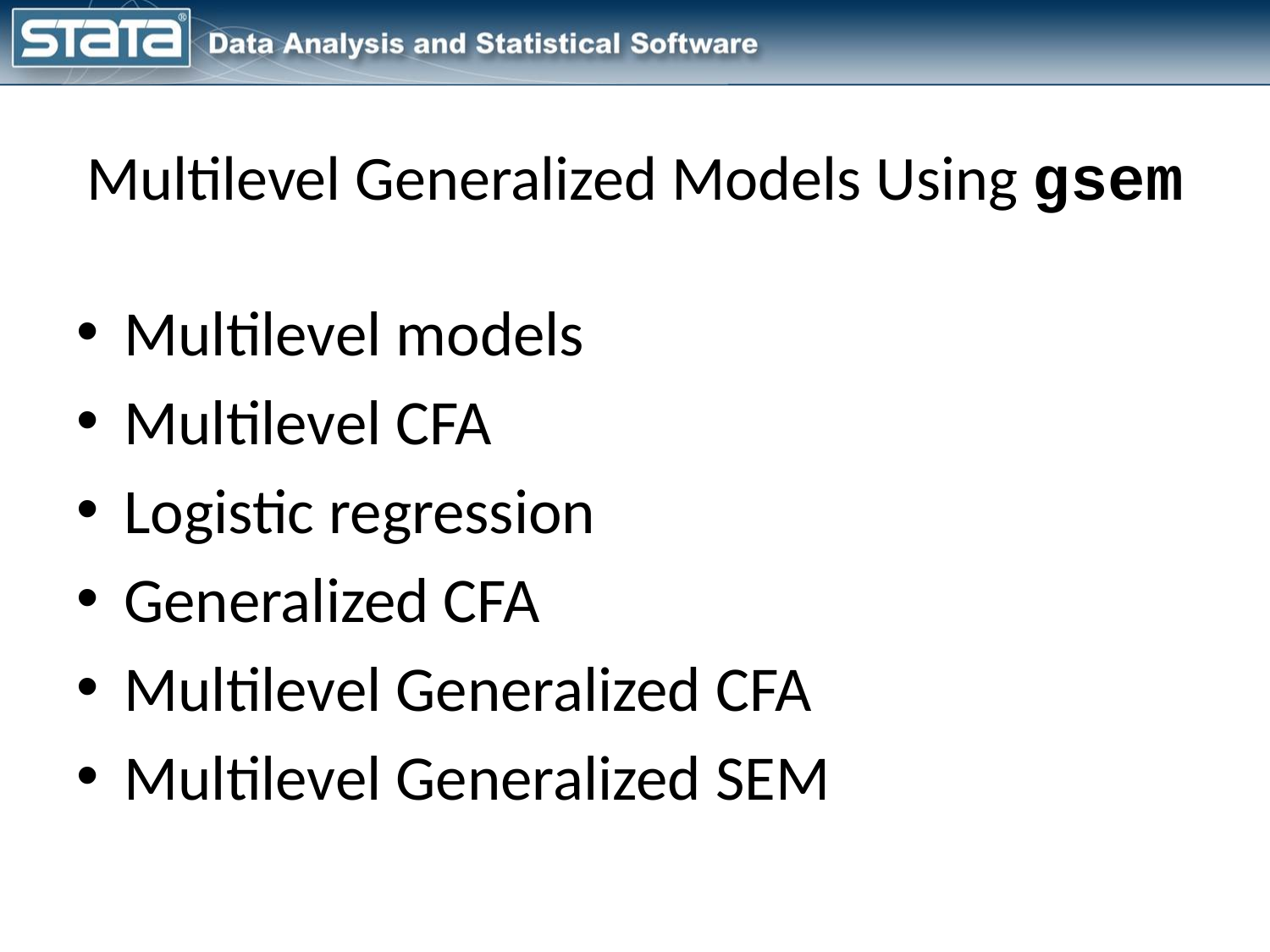

# Multilevel Generalized Models Using gsem
Multilevel models
Multilevel CFA
Logistic regression
Generalized CFA
Multilevel Generalized CFA
Multilevel Generalized SEM